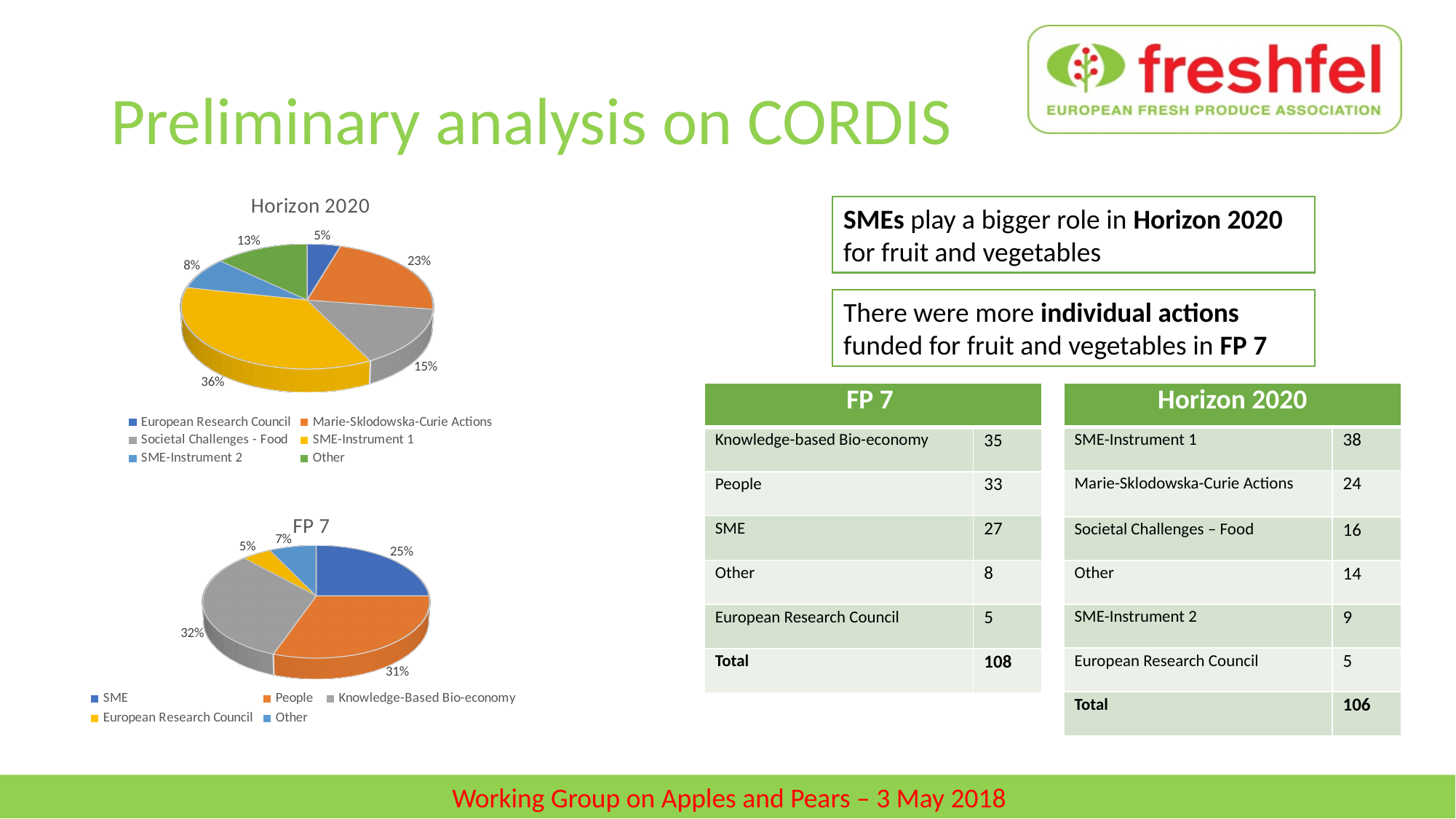

# Preliminary analysis on CORDIS

[unsupported chart]

SMEs play a bigger role in Horizon 2020 for fruit and vegetables
There were more individual actions funded for fruit and vegetables in FP 7
| FP 7 |  |
| --- | --- |
| Knowledge-based Bio-economy | 35 |
| People | 33 |
| SME | 27 |
| Other | 8 |
| European Research Council | 5 |
| Total | 108 |
| Horizon 2020 |  |
| --- | --- |
| SME-Instrument 1 | 38 |
| Marie-Sklodowska-Curie Actions | 24 |
| Societal Challenges – Food | 16 |
| Other | 14 |
| SME-Instrument 2 | 9 |
| European Research Council | 5 |
| Total | 106 |

[unsupported chart]